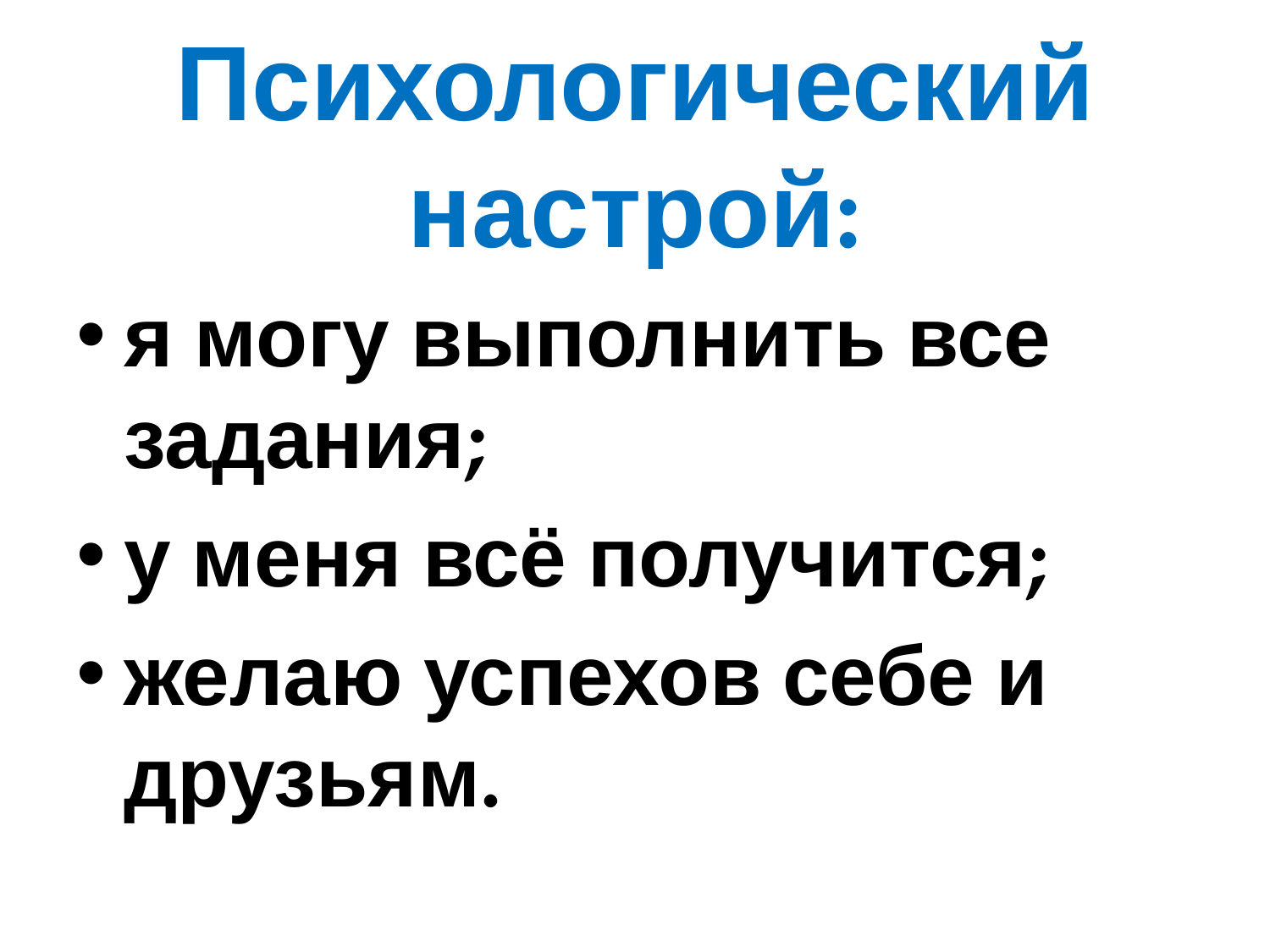

# Психологический настрой:
я могу выполнить все задания;
у меня всё получится;
желаю успехов себе и друзьям.